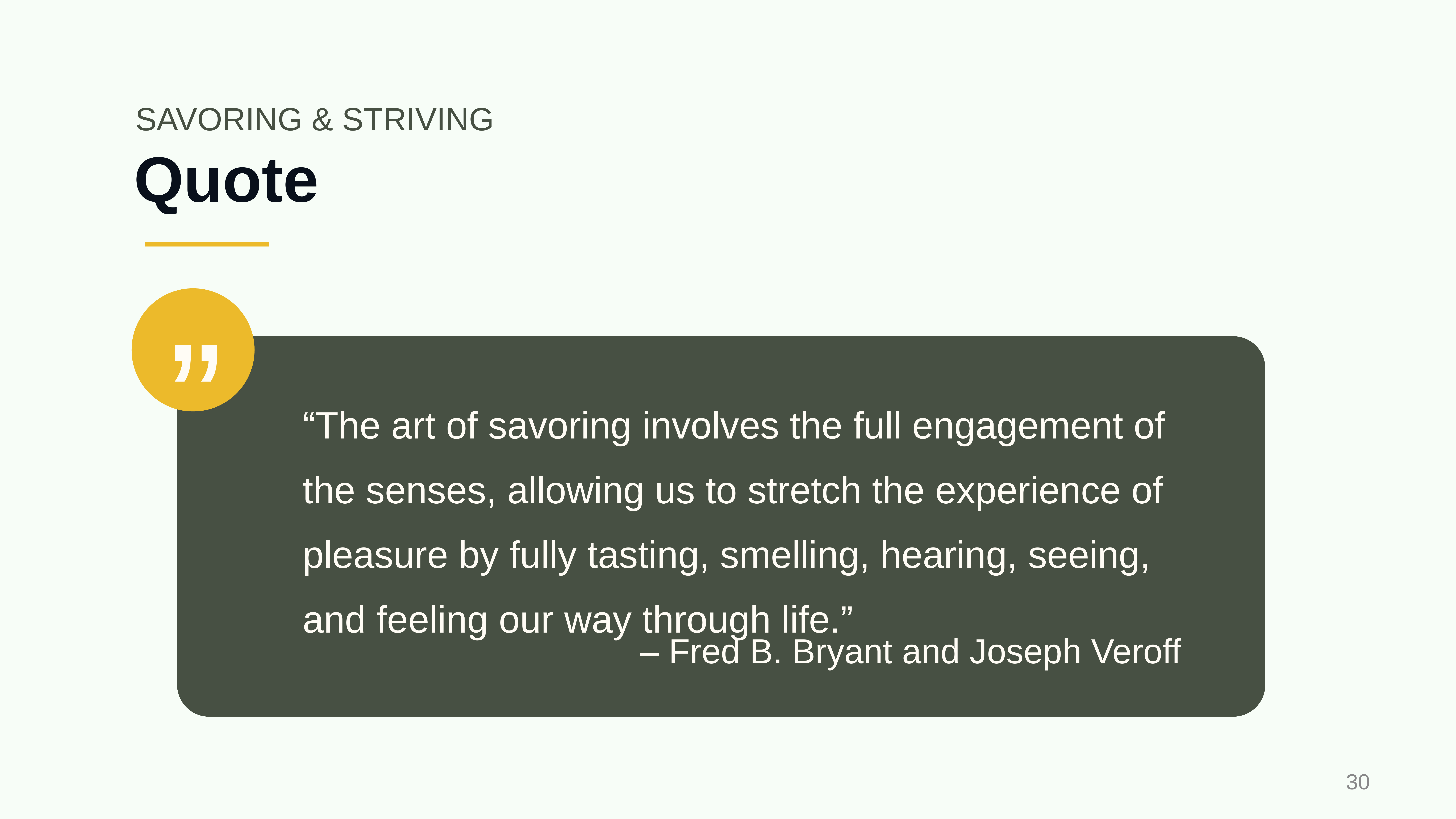

SAVORING & STRIVING
# Quote

”

“The art of savoring involves the full engagement of the senses, allowing us to stretch the experience of pleasure by fully tasting, smelling, hearing, seeing, and feeling our way through life.”
– Fred B. Bryant and Joseph Veroff
30